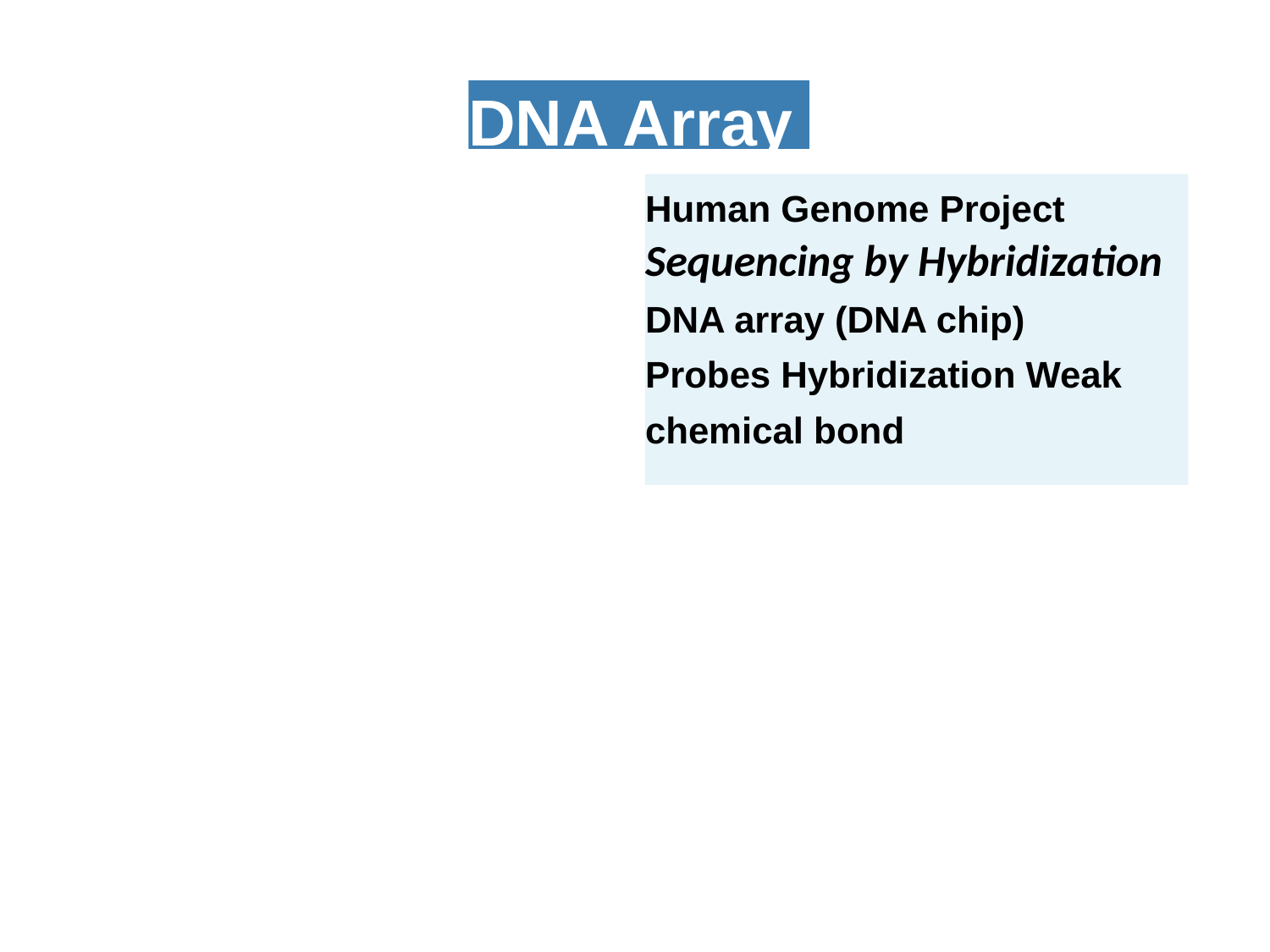

DNA Array
Human Genome Project Sequencing by Hybridization
DNA array (DNA chip)
Probes Hybridization Weak chemical bond